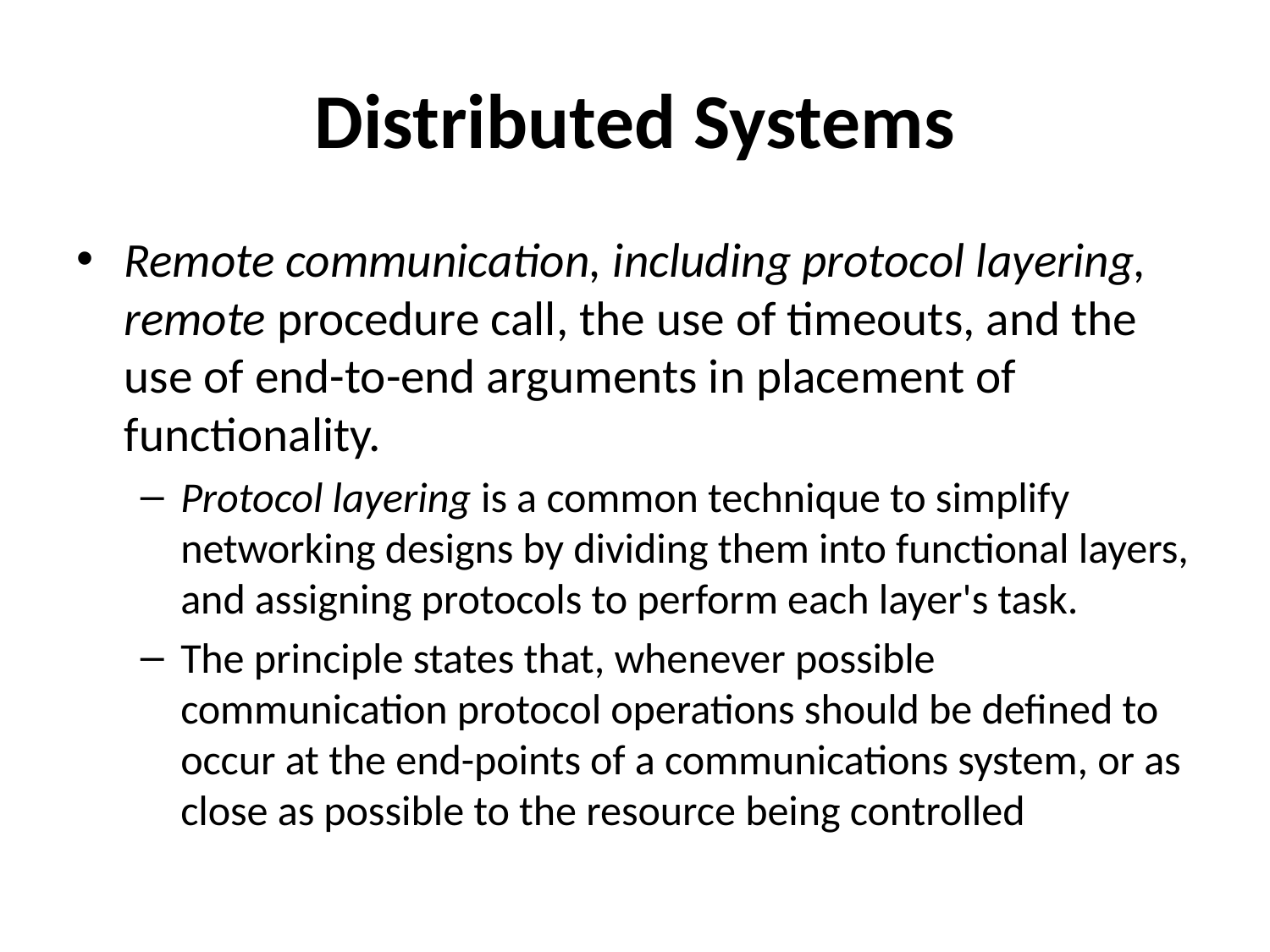

# Distributed Systems
Remote communication, including protocol layering, remote procedure call, the use of timeouts, and the use of end-to-end arguments in placement of functionality.
Protocol layering is a common technique to simplify networking designs by dividing them into functional layers, and assigning protocols to perform each layer's task.
The principle states that, whenever possible communication protocol operations should be defined to occur at the end-points of a communications system, or as close as possible to the resource being controlled